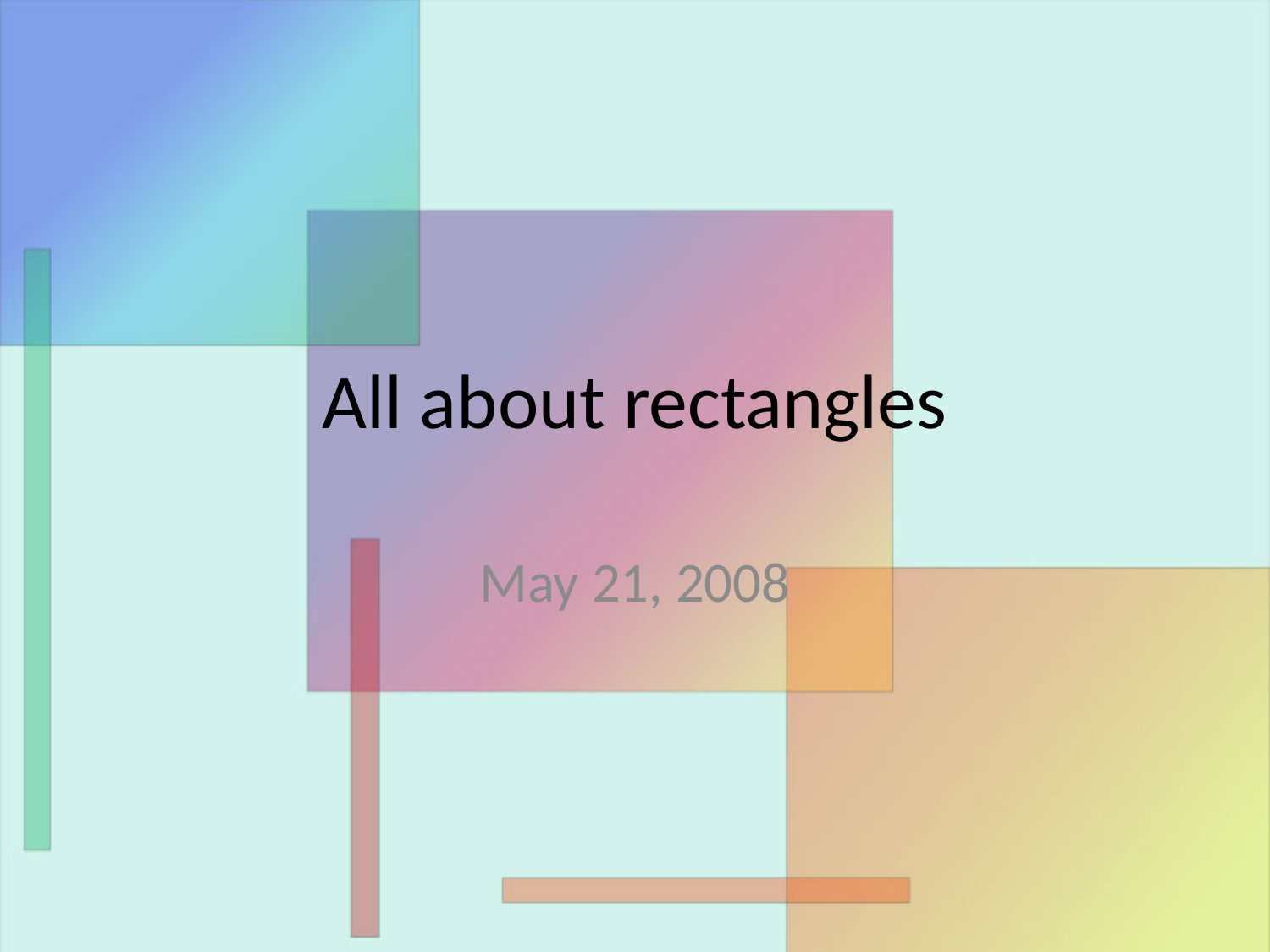

# All about rectangles
May 21, 2008